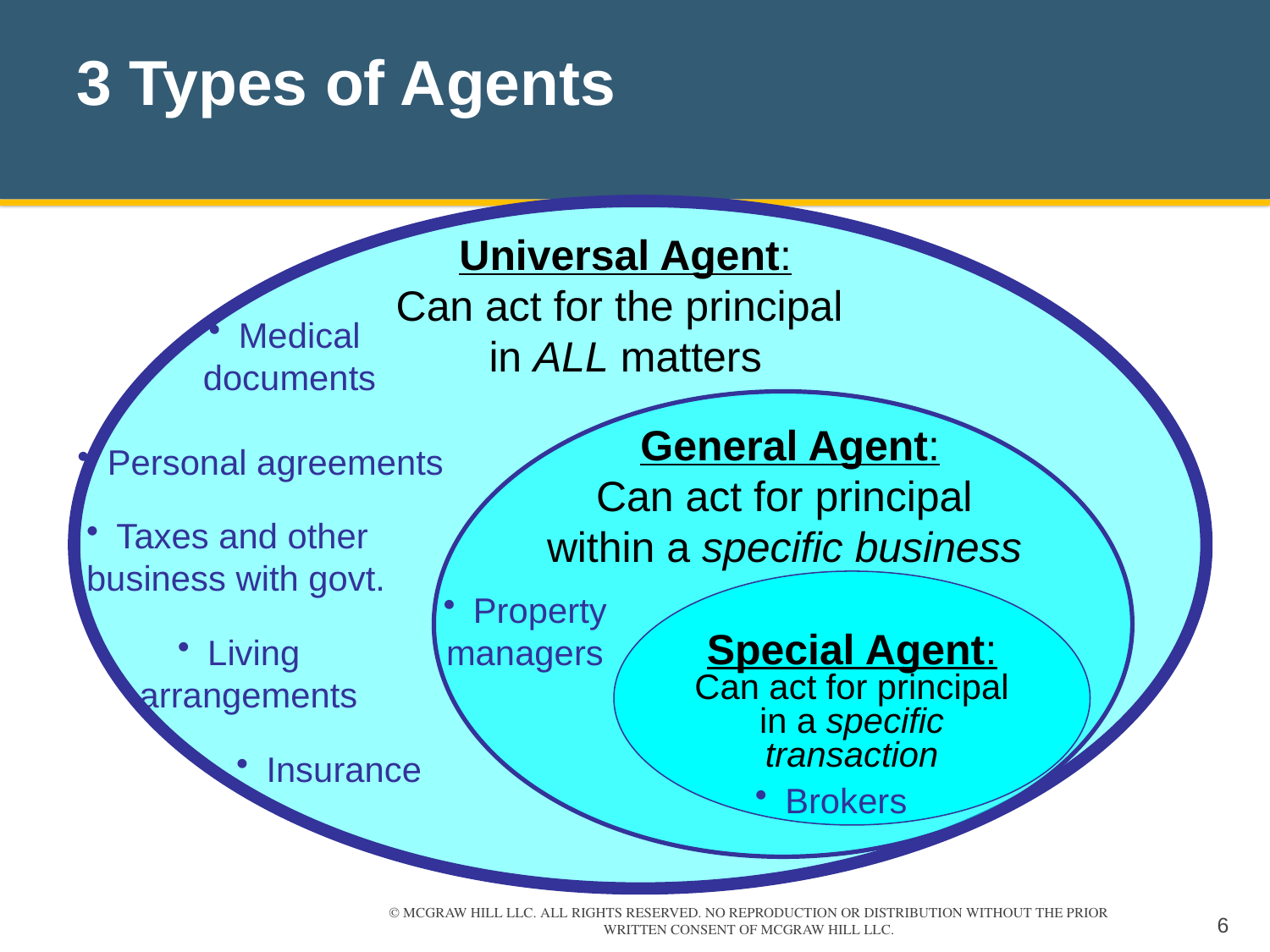

# 3 Types of Agents

Universal Agent:
Can act for the principal
in ALL matters
Medical
documents

General Agent:
Can act for principal
within a specific business
Personal agreements
Taxes and other
business with govt.
Special Agent:
Can act for principal
in a specific
transaction
Property
managers
Living
arrangements
Insurance
Brokers
© MCGRAW HILL LLC. ALL RIGHTS RESERVED. NO REPRODUCTION OR DISTRIBUTION WITHOUT THE PRIOR WRITTEN CONSENT OF MCGRAW HILL LLC.
6